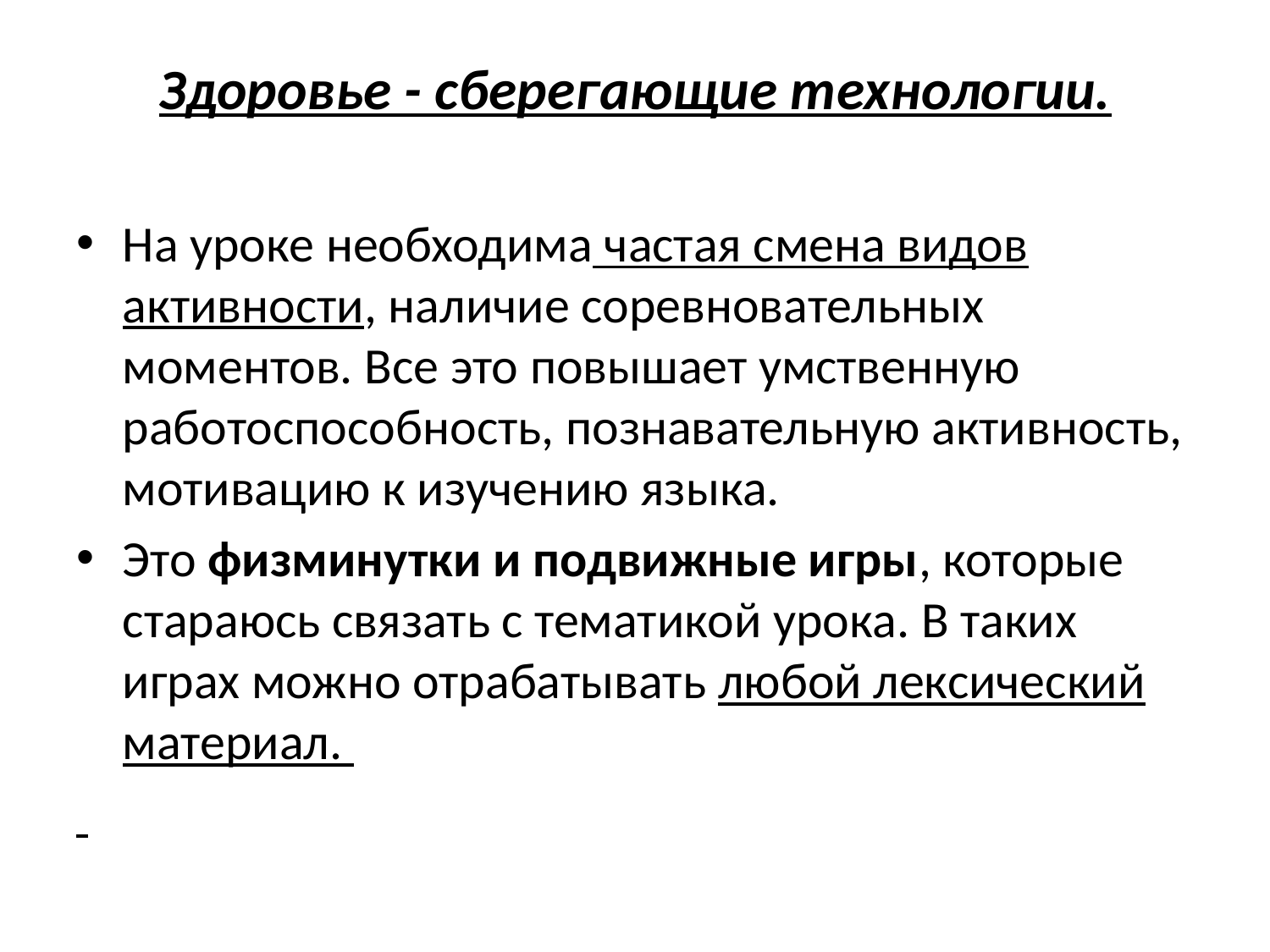

Здоровье - сберегающие технологии.

На уроке необходима частая смена видов активности, наличие соревновательных моментов. Все это повышает умственную работоспособность, познавательную активность, мотивацию к изучению языка.
Это физминутки и подвижные игры, которые стараюсь связать с тематикой урока. В таких играх можно отрабатывать любой лексический материал.